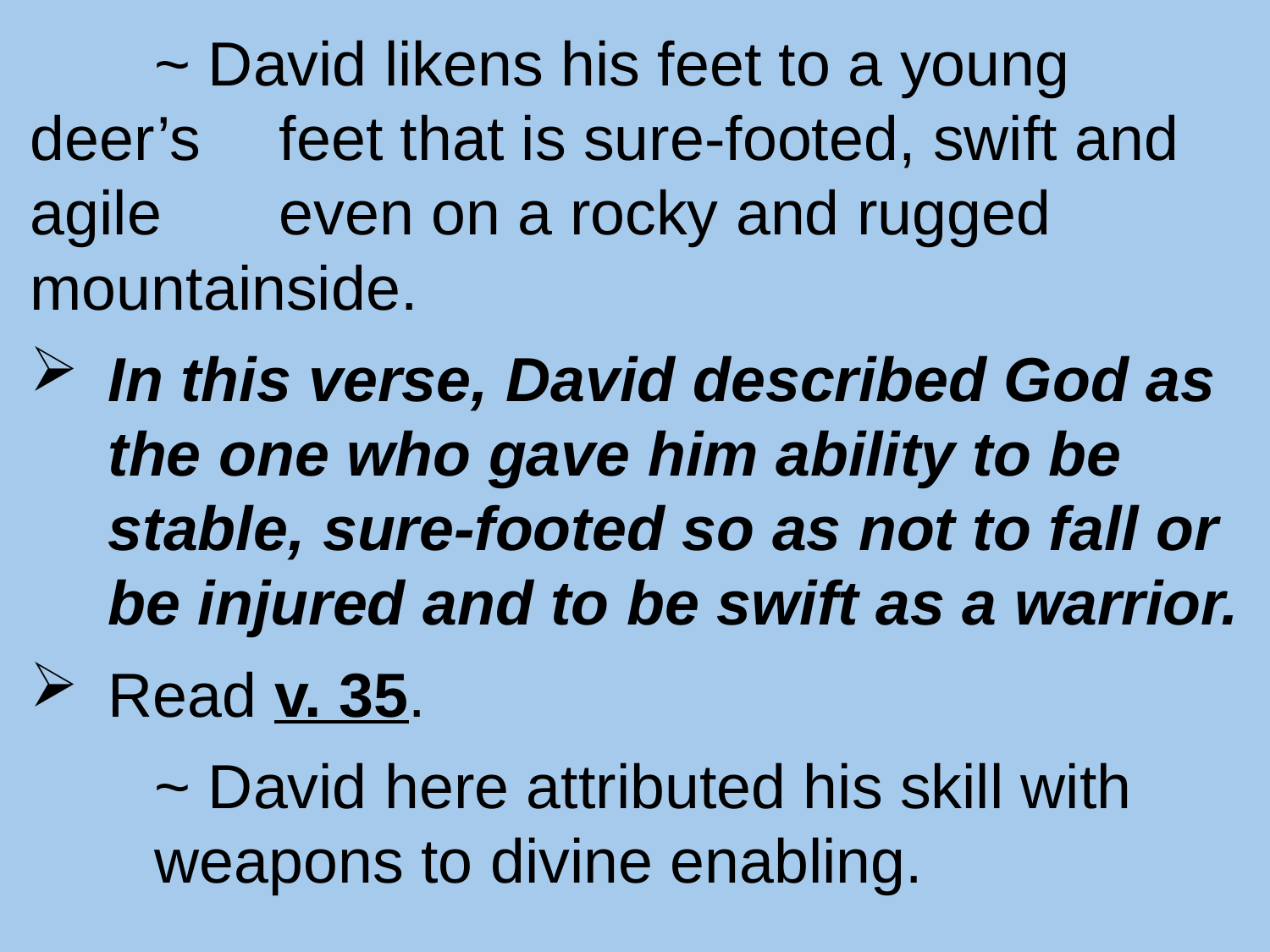

~ David likens his feet to a young deer’s 					feet that is sure-footed, swift and agile 					even on a rocky and rugged 							mountainside.
In this verse, David described God as the one who gave him ability to be stable, sure-footed so as not to fall or be injured and to be swift as a warrior.
Read v. 35.
		~ David here attributed his skill with 						weapons to divine enabling.